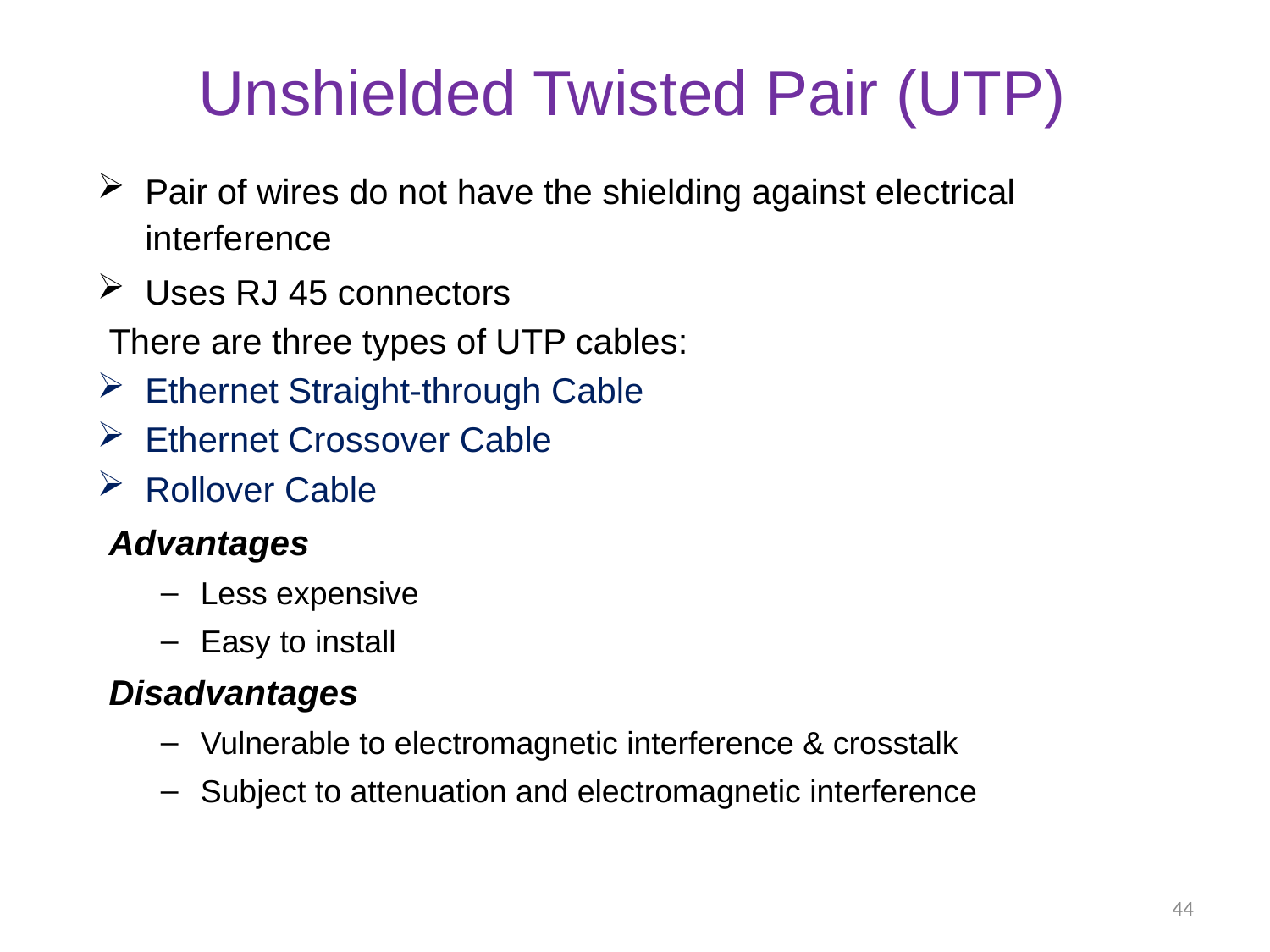

# Unshielded Twisted Pair (UTP)
Pair of wires do not have the shielding against electrical interference
Uses RJ 45 connectors
There are three types of UTP cables:
Ethernet Straight-through Cable
Ethernet Crossover Cable
Rollover Cable
Advantages
Less expensive
Easy to install
Disadvantages
Vulnerable to electromagnetic interference & crosstalk
Subject to attenuation and electromagnetic interference

44